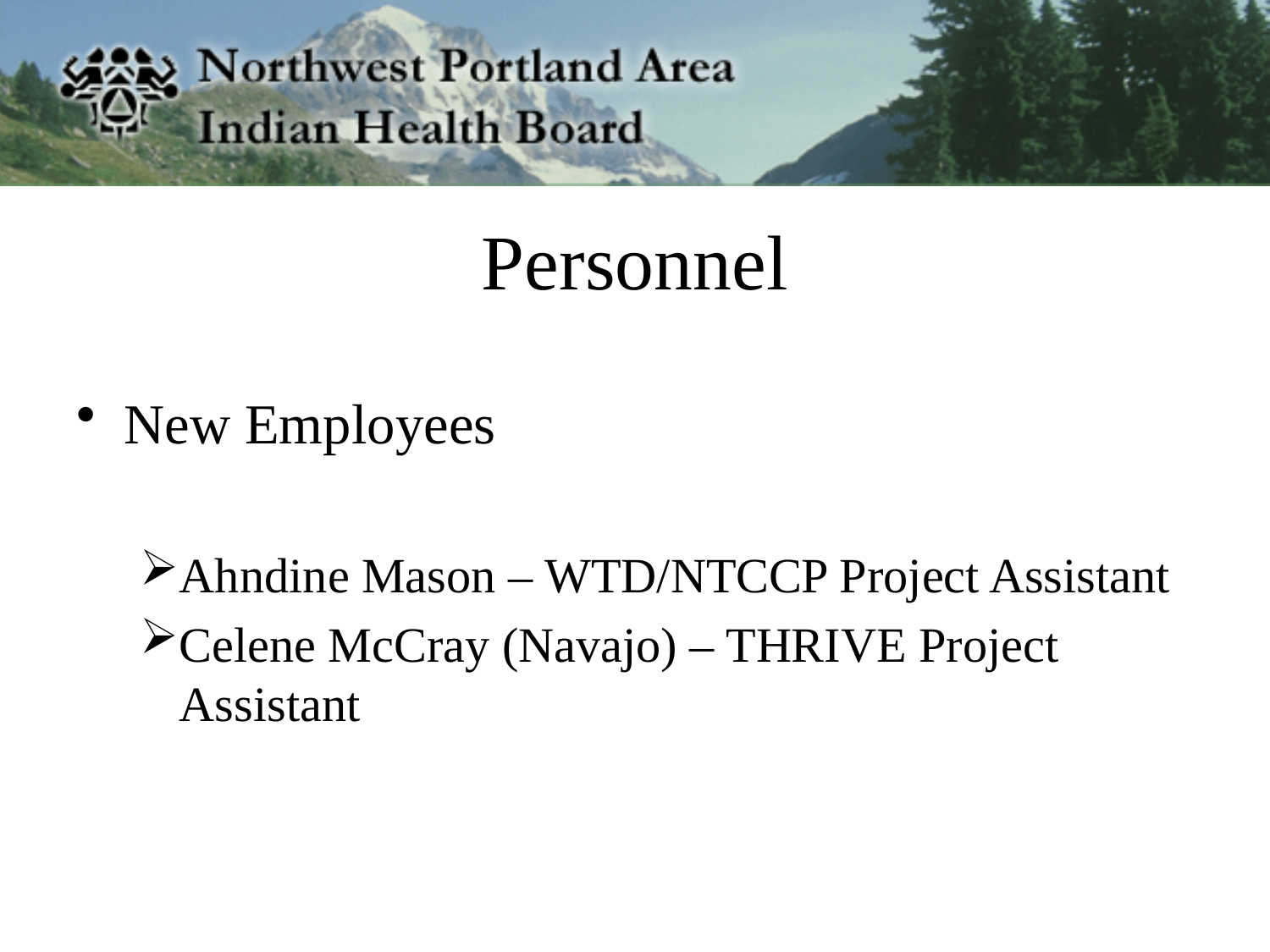

# Personnel
New Employees

Ahndine Mason – WTD/NTCCP Project Assistant
Celene McCray (Navajo) – THRIVE Project Assistant